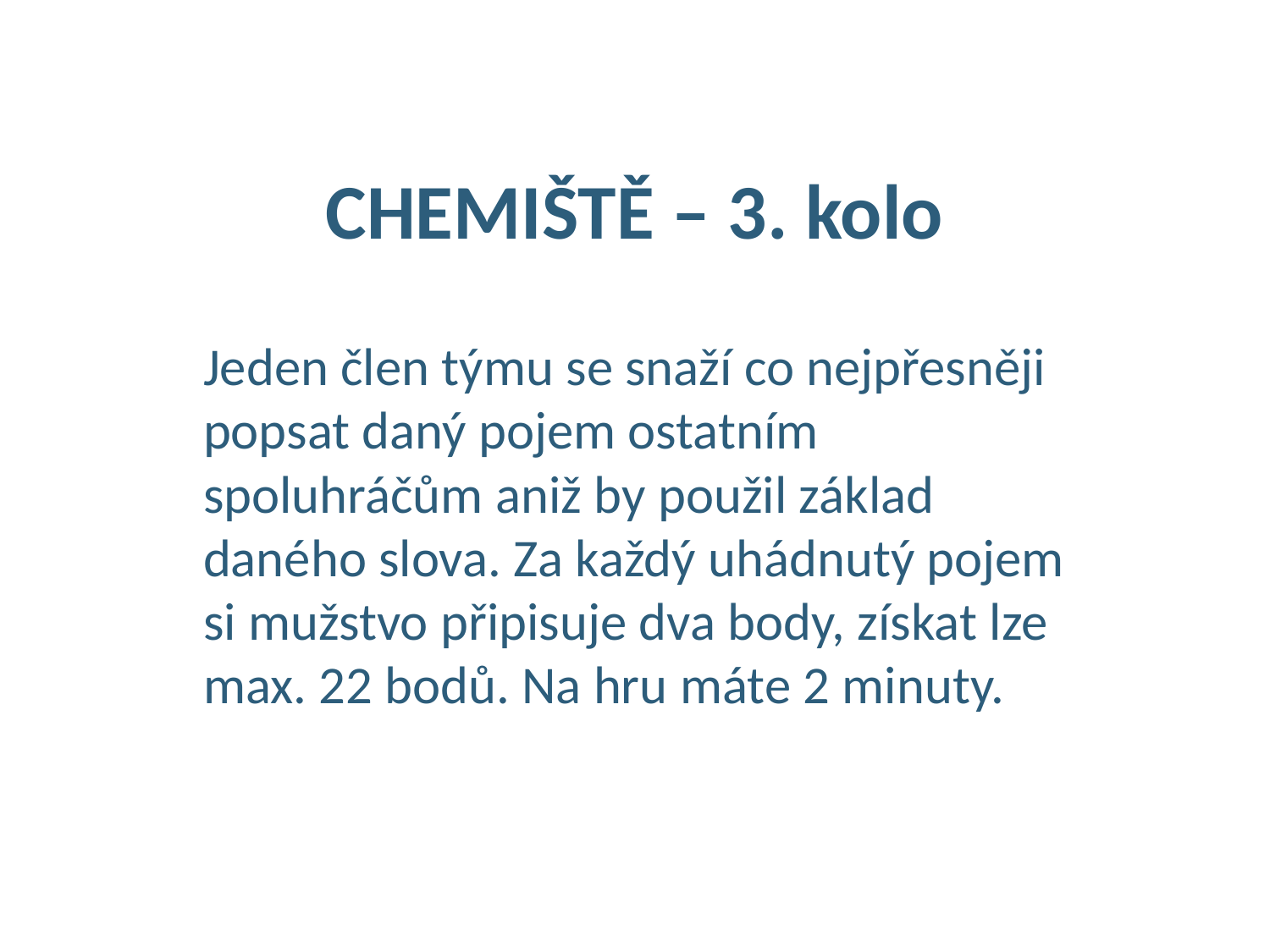

# CHEMIŠTĚ – 3. kolo
Jeden člen týmu se snaží co nejpřesněji popsat daný pojem ostatním spoluhráčům aniž by použil základ daného slova. Za každý uhádnutý pojem si mužstvo připisuje dva body, získat lze max. 22 bodů. Na hru máte 2 minuty.